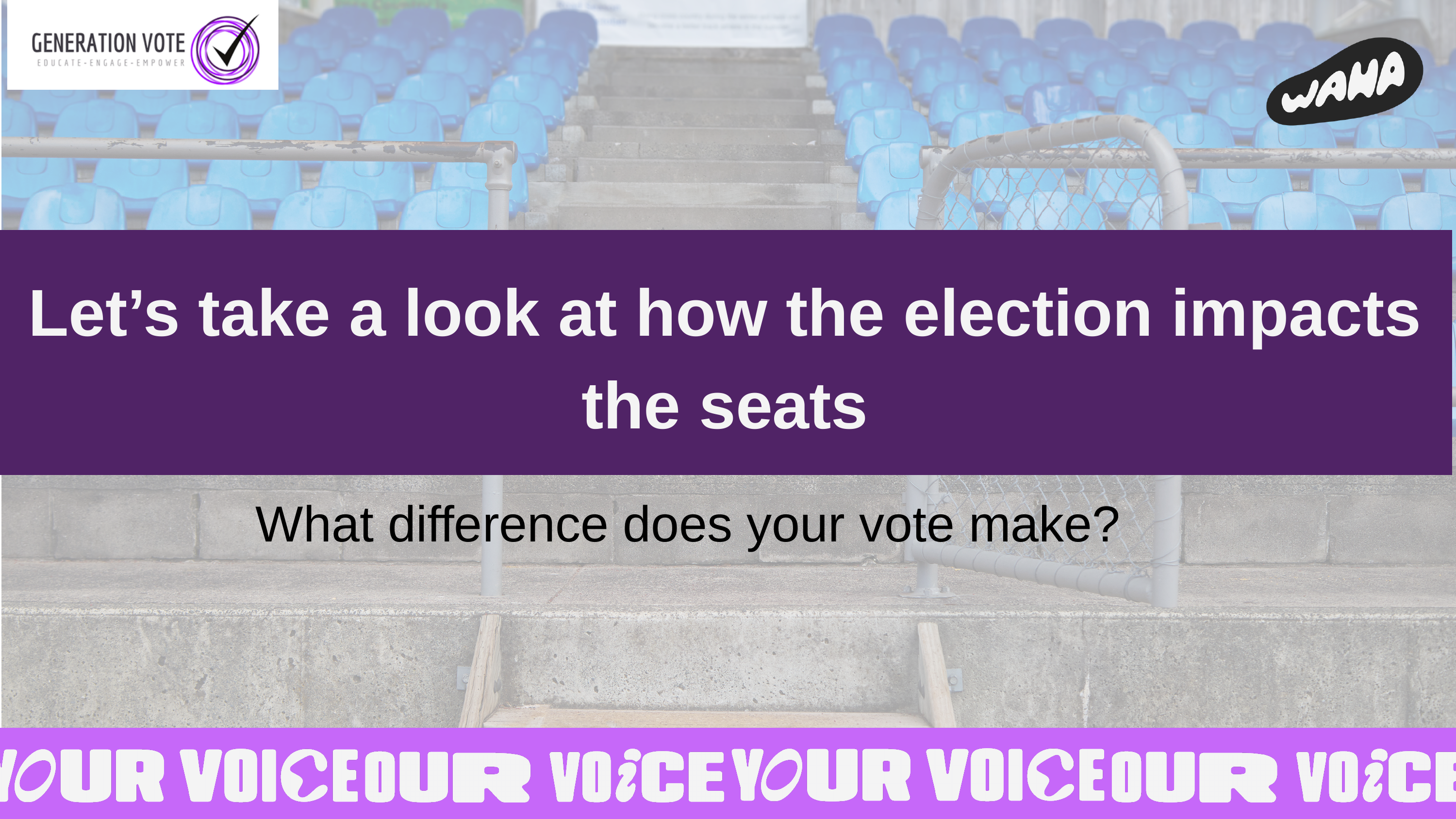

Let’s take a look at how the election impacts the seats
What difference does your vote make?